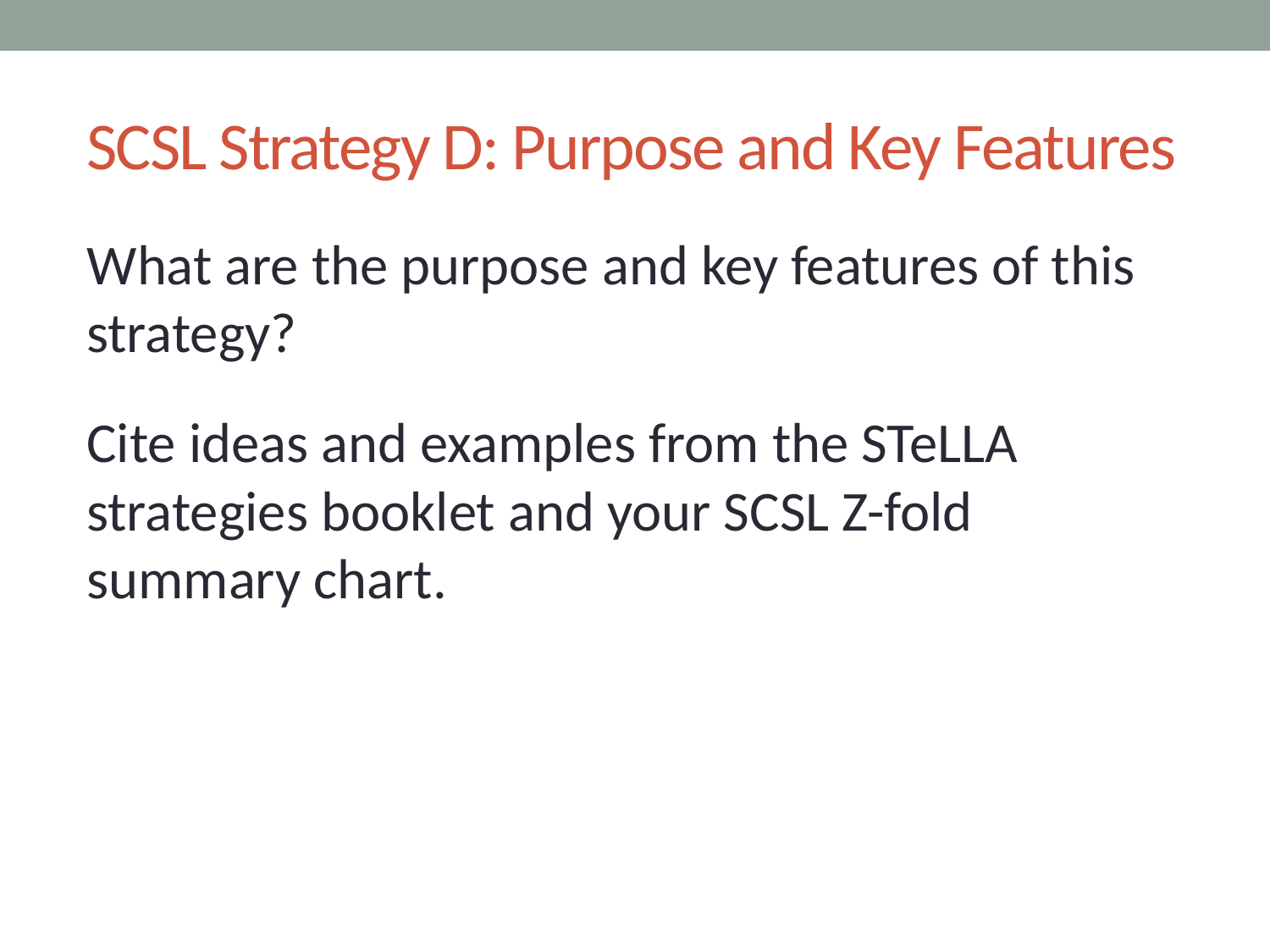

# SCSL Strategy D: Purpose and Key Features
What are the purpose and key features of this strategy?
Cite ideas and examples from the STeLLA strategies booklet and your SCSL Z-fold summary chart.